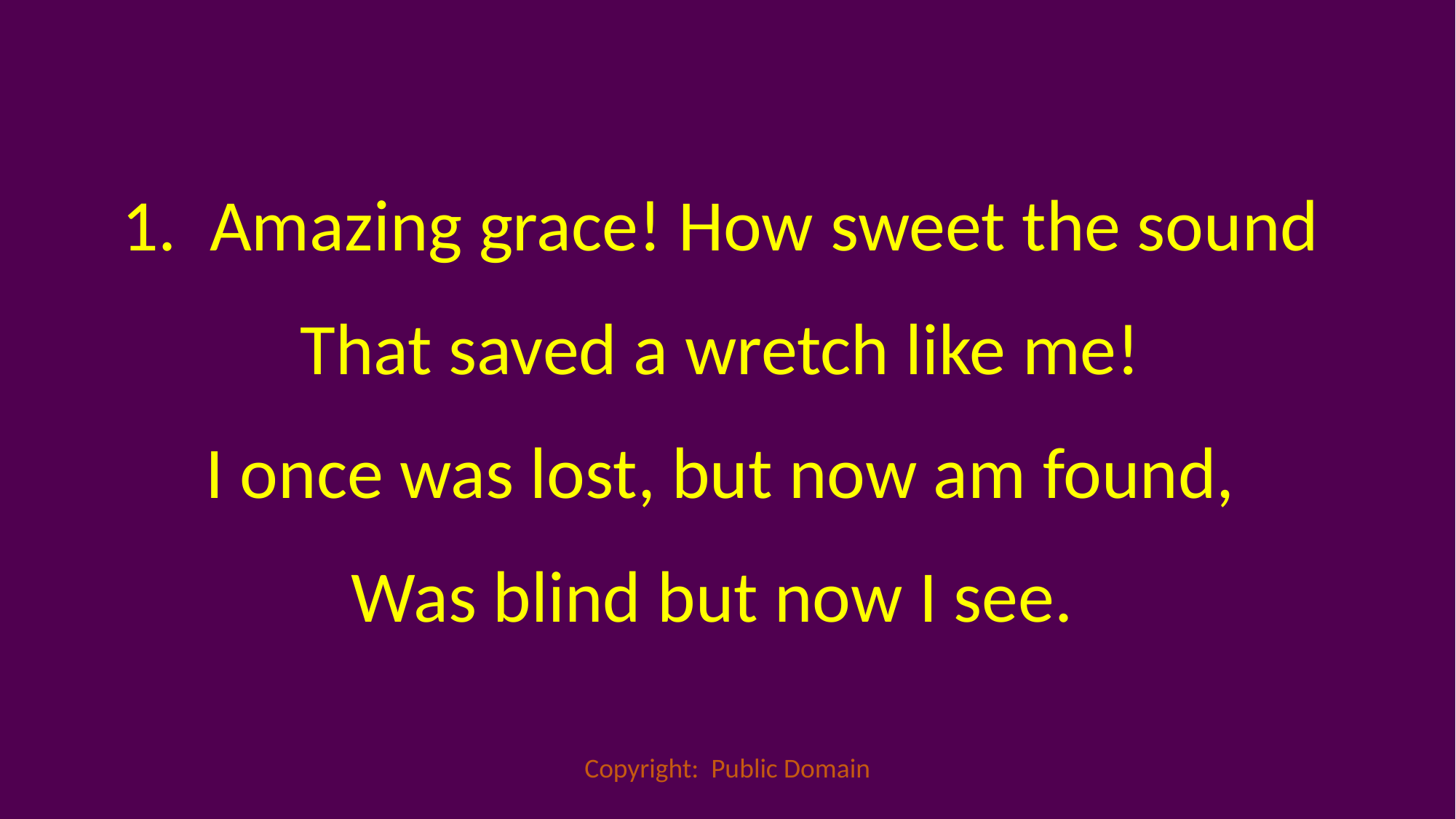

1.  Amazing grace! How sweet the sound
That saved a wretch like me!
I once was lost, but now am found,
Was blind but now I see.
Copyright:  Public Domain